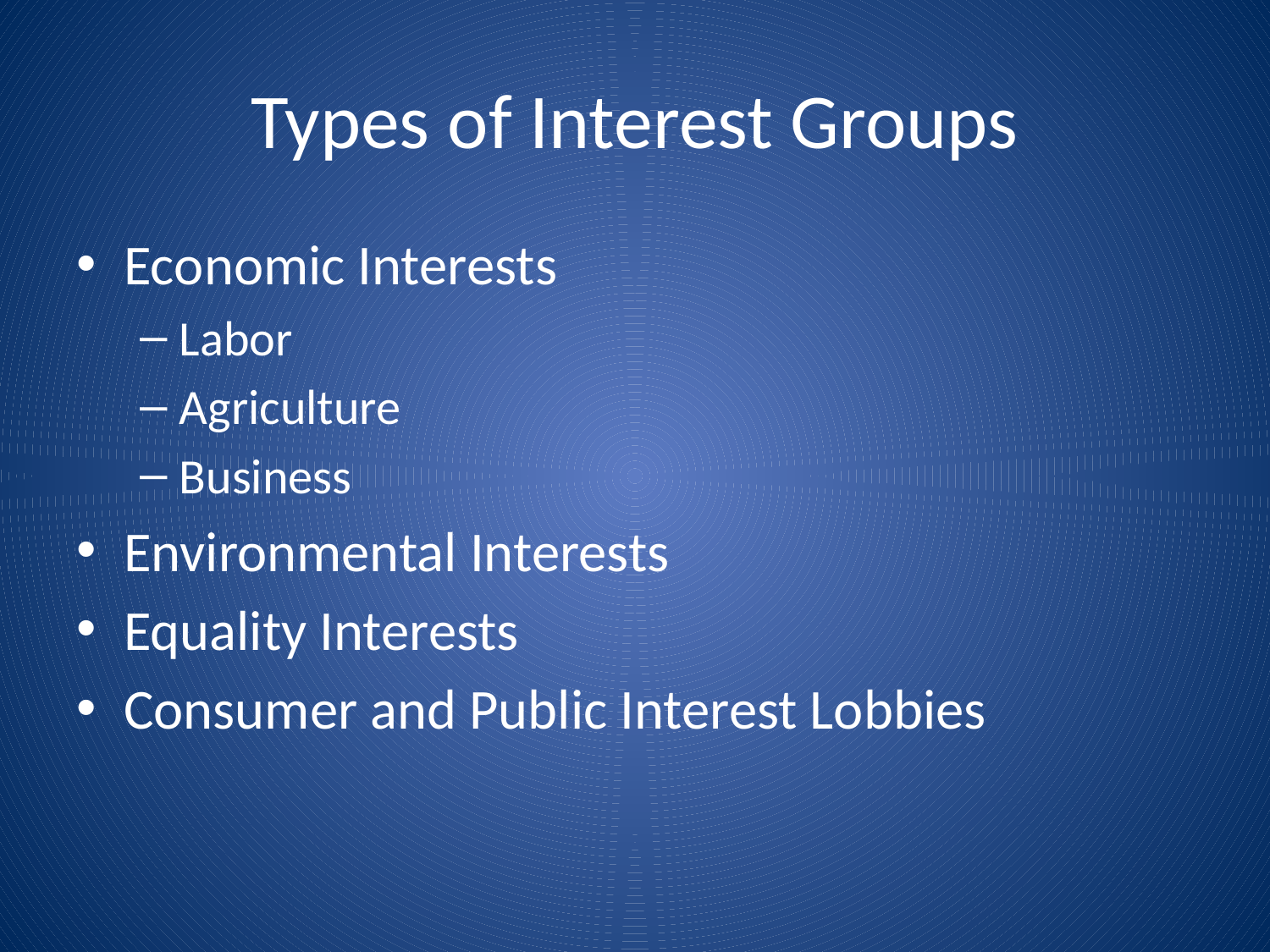

# Types of Interest Groups
Economic Interests
Labor
Agriculture
Business
Environmental Interests
Equality Interests
Consumer and Public Interest Lobbies